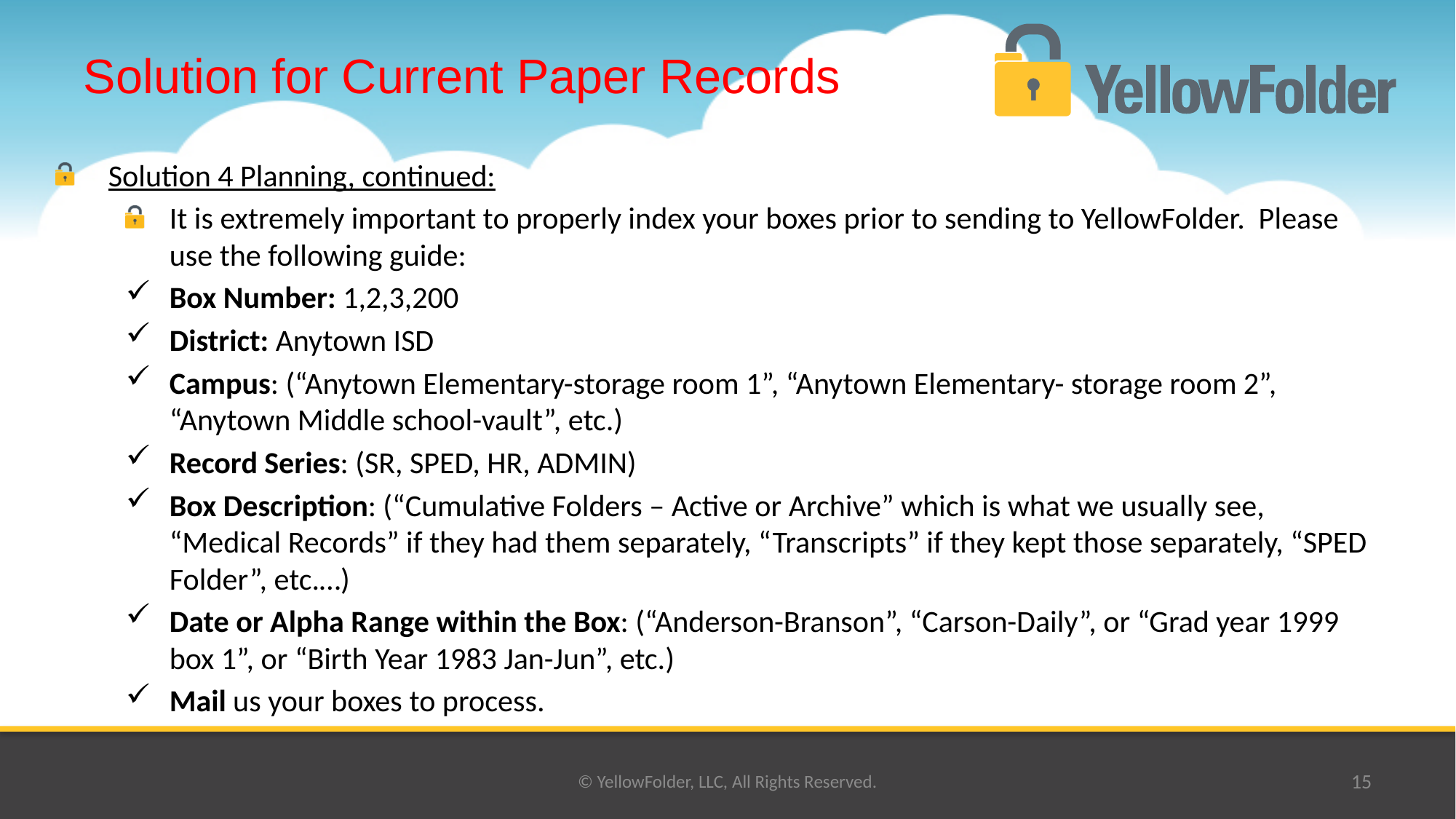

# Solution for Current Paper Records
Solution 4 Planning, continued:
It is extremely important to properly index your boxes prior to sending to YellowFolder.  Please use the following guide:
Box Number: 1,2,3,200
District: Anytown ISD
Campus: (“Anytown Elementary-storage room 1”, “Anytown Elementary- storage room 2”, “Anytown Middle school-vault”, etc.)
Record Series: (SR, SPED, HR, ADMIN)
Box Description: (“Cumulative Folders – Active or Archive” which is what we usually see, “Medical Records” if they had them separately, “Transcripts” if they kept those separately, “SPED Folder”, etc.…)
Date or Alpha Range within the Box: (“Anderson-Branson”, “Carson-Daily”, or “Grad year 1999 box 1”, or “Birth Year 1983 Jan-Jun”, etc.)
Mail us your boxes to process.

© YellowFolder, LLC, All Rights Reserved.
15